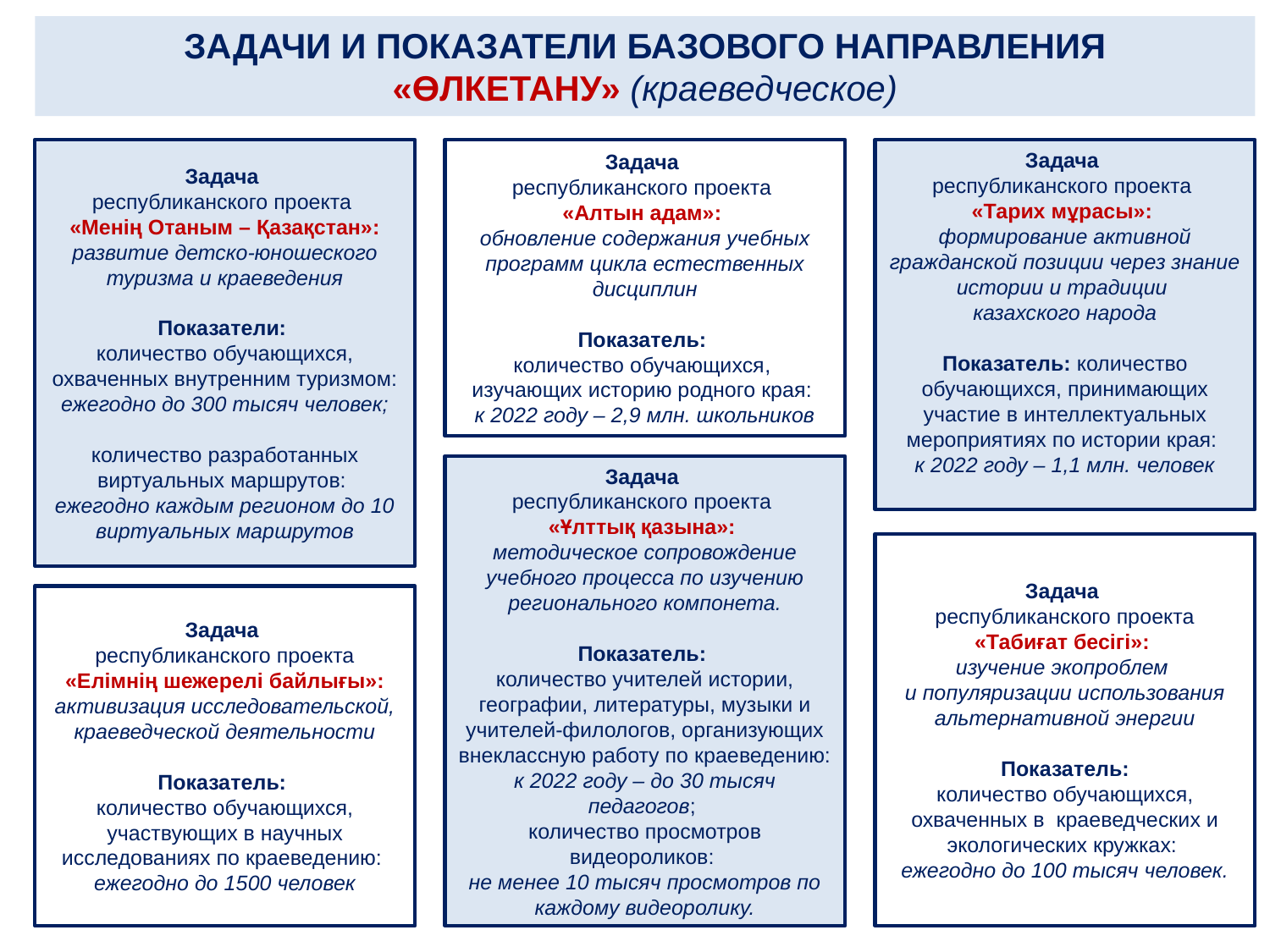

ЗАДАЧИ И ПОКАЗАТЕЛИ БАЗОВОГО НАПРАВЛЕНИЯ
«ӨЛКЕТАНУ» (краеведческое)
Задача
республиканского проекта
«Менің Отаным – Қазақстан»: развитие детско-юношеского туризма и краеведения

Показатели:
количество обучающихся, охваченных внутренним туризмом: ежегодно до 300 тысяч человек;

количество разработанных виртуальных маршрутов:
ежегодно каждым регионом до 10 виртуальных маршрутов
Задача
республиканского проекта
«Алтын адам»:
обновление содержания учебных программ цикла естественных дисциплин

Показатель:
количество обучающихся,
изучающих историю родного края:
к 2022 году – 2,9 млн. школьников
Задача
республиканского проекта
«Тарих мұрасы»:
формирование активной гражданской позиции через знание истории и традиции
казахского народа

Показатель: количество обучающихся, принимающих участие в интеллектуальных мероприятиях по истории края:
к 2022 году – 1,1 млн. человек

Задача
республиканского проекта
«Ұлттық қазына»:
методическое сопровождение учебного процесса по изучению регионального компонета.

Показатель:
количество учителей истории, географии, литературы, музыки и учителей-филологов, организующих внеклассную работу по краеведению:
к 2022 году – до 30 тысяч педагогов;
количество просмотров видеороликов:
не менее 10 тысяч просмотров по каждому видеоролику.
Задача
республиканского проекта «Табиғат бесігі»:
изучение экопроблем
и популяризации использования альтернативной энергии

Показатель:
количество обучающихся, охваченных в  краеведческих и экологических кружках:
ежегодно до 100 тысяч человек.
Задача
республиканского проекта «Елімнің шежерелі байлығы»: активизация исследовательской, краеведческой деятельности

Показатель:
количество обучающихся, участвующих в научных исследованиях по краеведению:
ежегодно до 1500 человек